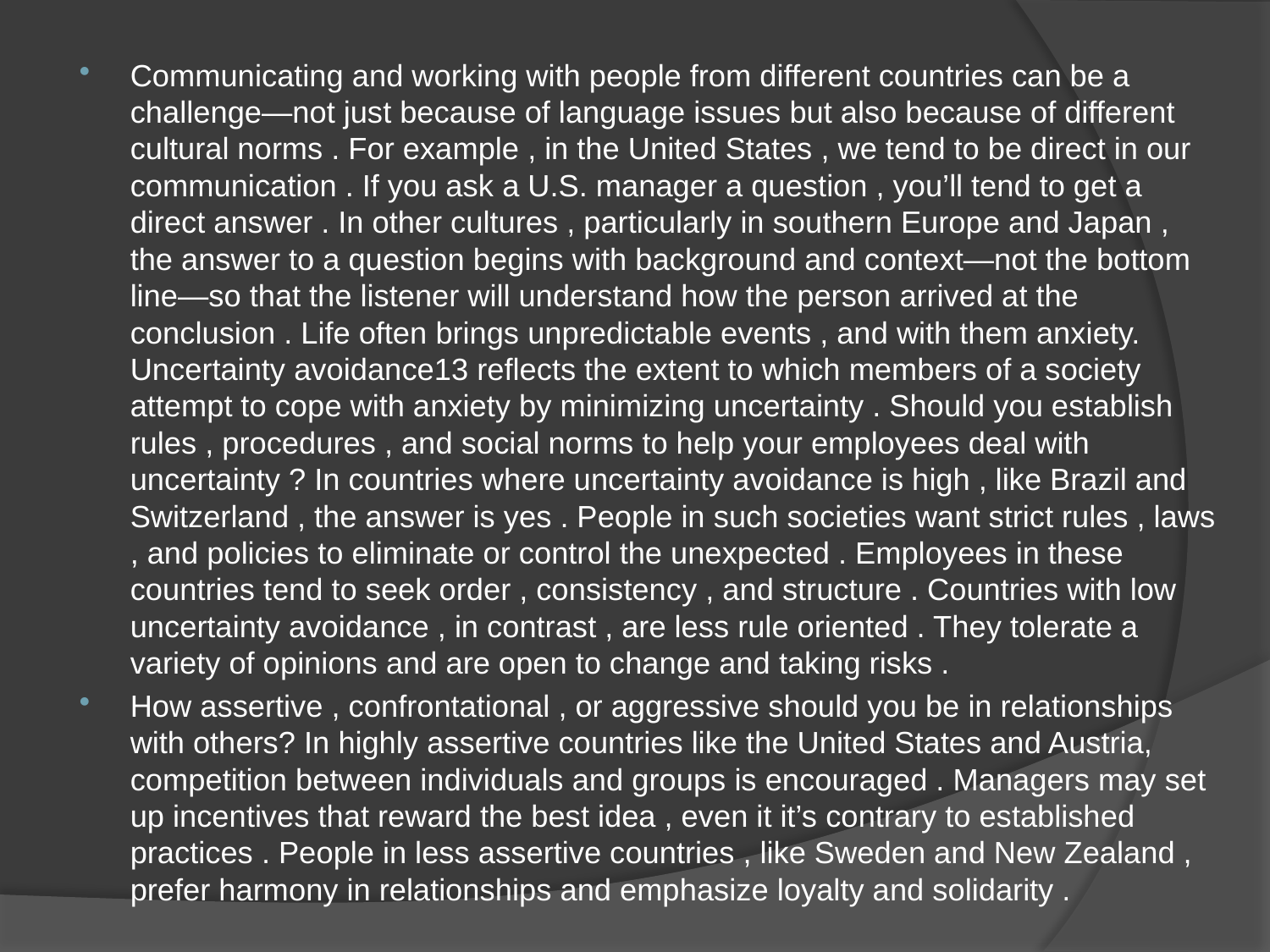

Сommunicating and working with people from different countries can be a challenge—not just because of language issues but also because of different cultural norms . For example , in the United States , we tend to be direct in our communication . If you ask a U.S. manager a question , you’ll tend to get a direct answer . In other cultures , particularly in southern Europe and Japan , the answer to a question begins with background and context—not the bottom line—so that the listener will understand how the person arrived at the conclusion . Life often brings unpredictable events , and with them anxiety. Uncertainty avoidance13 reflects the extent to which members of a society attempt to cope with anxiety by minimizing uncertainty . Should you establish rules , procedures , and social norms to help your employees deal with uncertainty ? In countries where uncertainty avoidance is high , like Brazil and Switzerland , the answer is yes . People in such societies want strict rules , laws , and policies to eliminate or control the unexpected . Employees in these countries tend to seek order , consistency , and structure . Countries with low uncertainty avoidance , in contrast , are less rule oriented . They tolerate a variety of opinions and are open to change and taking risks .
How assertive , confrontational , or aggressive should you be in relationships with others? In highly assertive countries like the United States and Austria, competition between individuals and groups is encouraged . Managers may set up incentives that reward the best idea , even it it’s contrary to established practices . People in less assertive countries , like Sweden and New Zealand , prefer harmony in relationships and emphasize loyalty and solidarity .